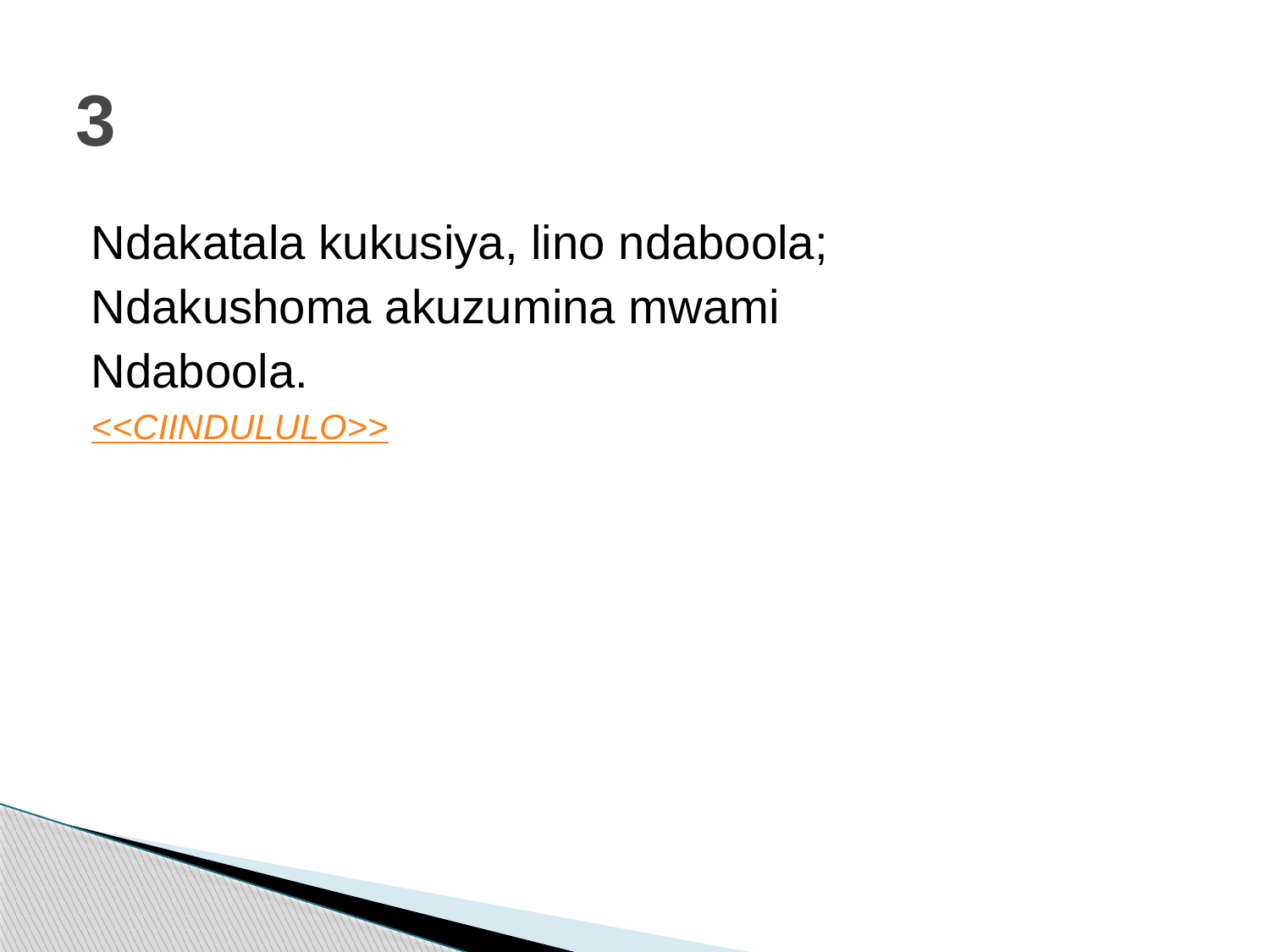

# 3
Ndakatala kukusiya, lino ndaboola;
Ndakushoma akuzumina mwami
Ndaboola.
<<CIINDULULO>>